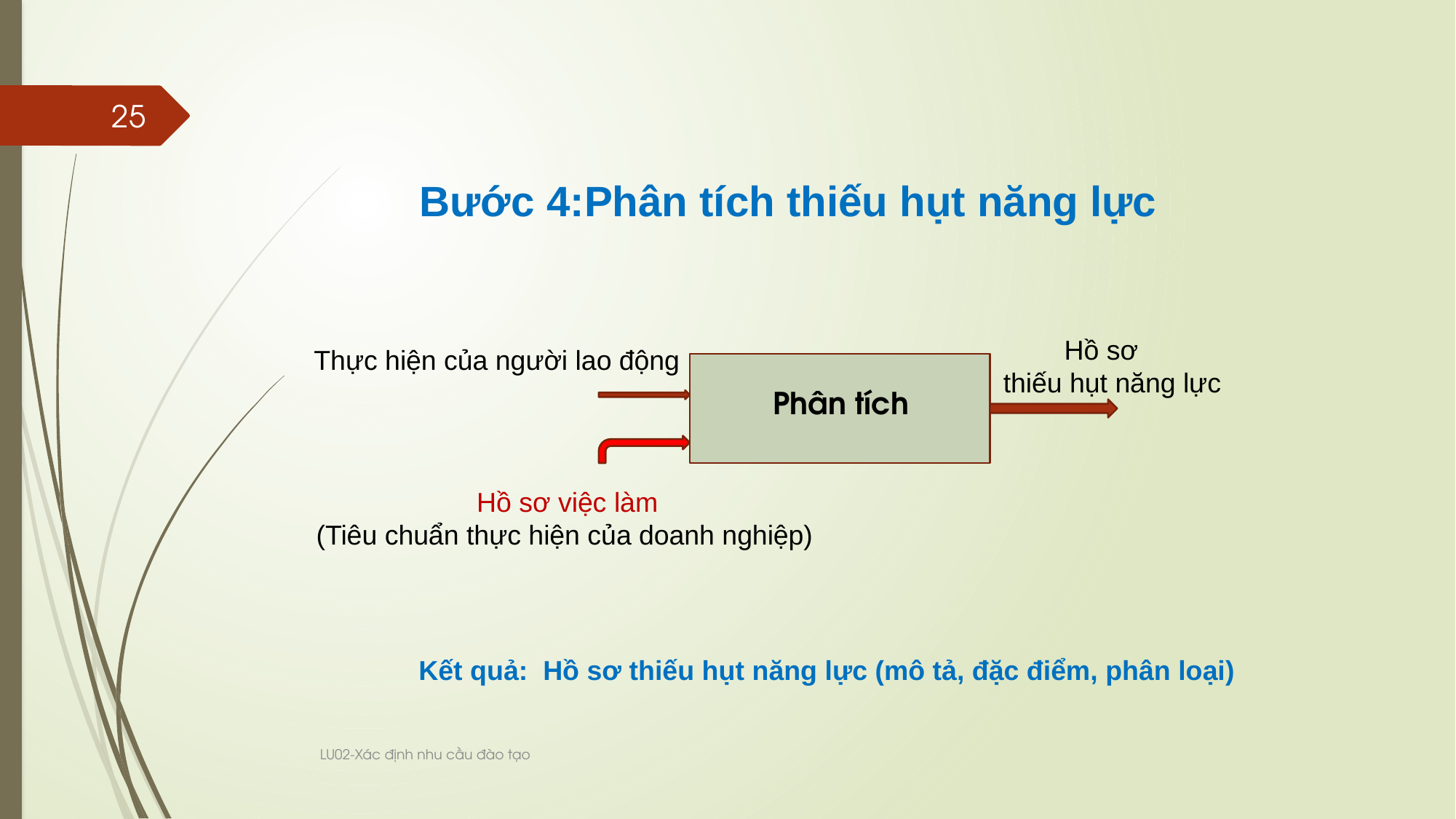

25
Bước 4:Phân tích thiếu hụt năng lực
         Hồ sơ
 thiếu hụt năng lực
Thực hiện của người lao động

Phân tích

                     Hồ sơ việc làm
(Tiêu chuẩn thực hiện của doanh nghiệp)
Kết quả:  Hồ sơ thiếu hụt năng lực (mô tả, đặc điểm, phân loại)
LU02-Xác định nhu cầu đào tạo